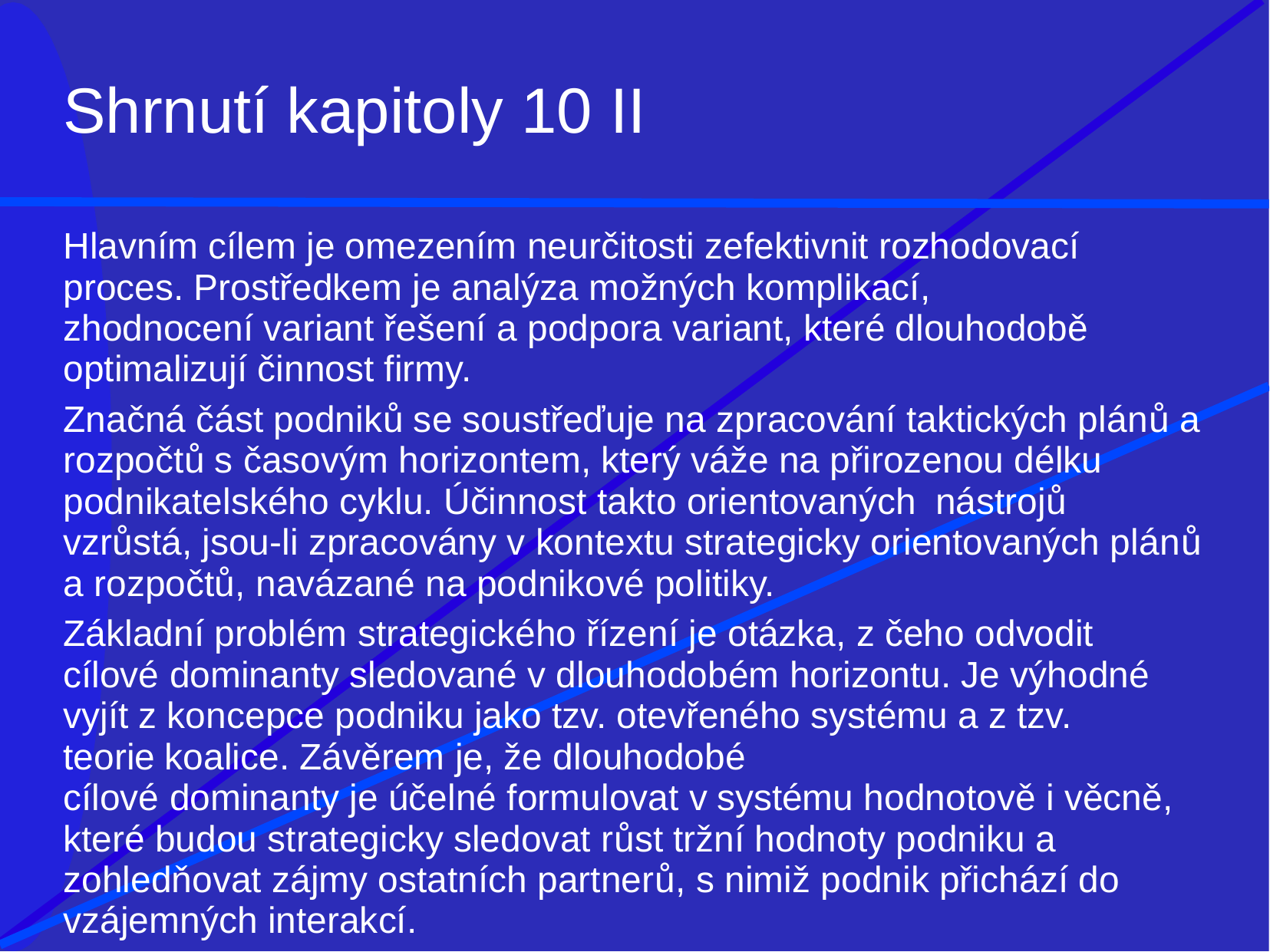

# Shrnutí kapitoly 10 II
Hlavním cílem je omezením neurčitosti zefektivnit rozhodovací proces. Prostředkem je analýza možných komplikací, zhodnocení variant řešení a podpora variant, které dlouhodobě optimalizují činnost firmy.
Značná část podniků se soustřeďuje na zpracování taktických plánů a rozpočtů s časovým horizontem, který váže na přirozenou délku podnikatelského cyklu. Účinnost takto orientovaných	nástrojů vzrůstá, jsou-li zpracovány v kontextu strategicky orientovaných plánů a rozpočtů, navázané na podnikové politiky.
Základní problém strategického řízení je otázka, z čeho odvodit cílové dominanty sledované v dlouhodobém horizontu. Je výhodné vyjít z koncepce podniku jako tzv. otevřeného systému a z tzv.	teorie koalice. Závěrem je, že dlouhodobé	cílové dominanty je účelné formulovat v systému hodnotově i věcně, které budou strategicky sledovat růst tržní hodnoty podniku a zohledňovat zájmy ostatních partnerů, s nimiž podnik přichází do vzájemných interakcí.